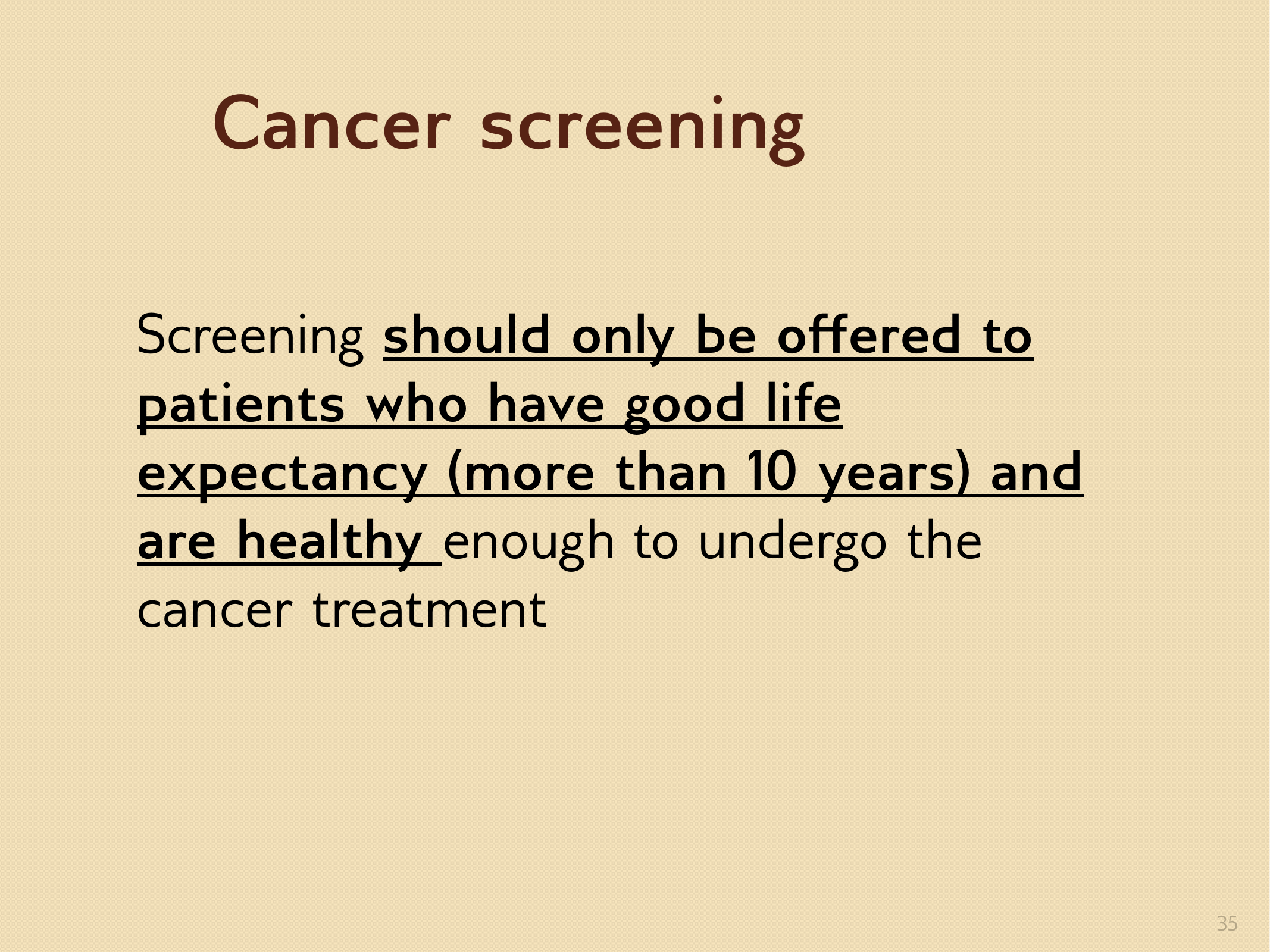

# Cancer screening
Screening should only be offered to patients who have good life expectancy (more than 10 years) and are healthy enough to undergo the cancer treatment
35